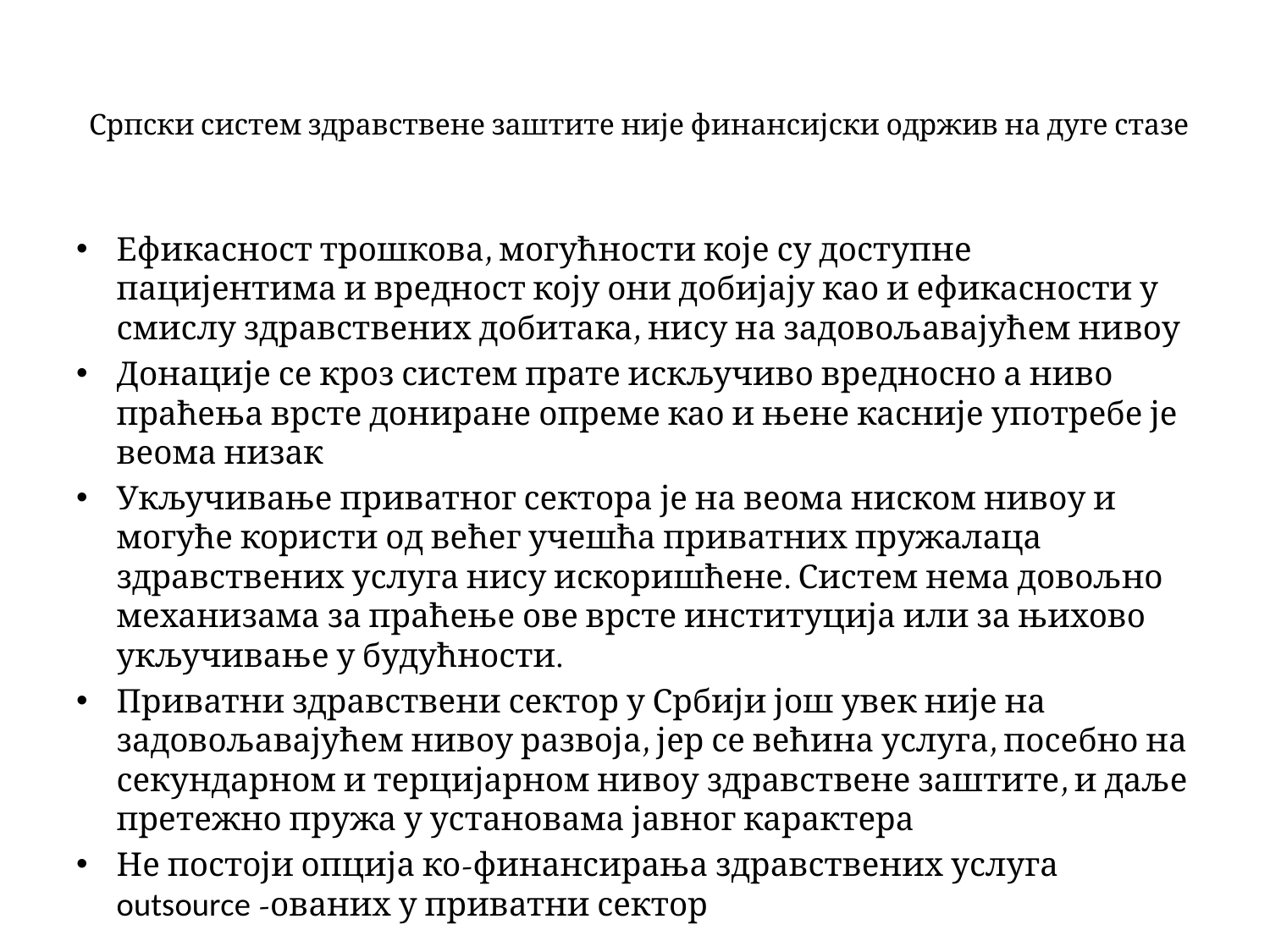

# Српски систем здравствене заштите није финансијски одржив на дуге стазе
Ефикасност трошкова, могућности које су доступне пацијентима и вредност коју они добијају као и ефикасности у смислу здравствених добитака, нису на задовољавајућем нивоу
Донације се кроз систем прате искључиво вредносно а ниво праћења врсте дониране опреме као и њене касније употребе је веома низак
Укључивање приватног сектора је на веома ниском нивоу и могуће користи од већег учешћа приватних пружалаца здравствених услуга нису искоришћене. Систем нема довољно механизама за праћење ове врсте институција или за њихово укључивање у будућности.
Приватни здравствени сектор у Србији још увек није на задовољавајућем нивоу развоја, јер се већина услуга, посебно на секундарном и терцијарном нивоу здравствене заштите, и даље претежно пружа у установама јавног карактера
Не постоји опција ко-финансирања здравствених услуга  outsource -ованих у приватни сектор